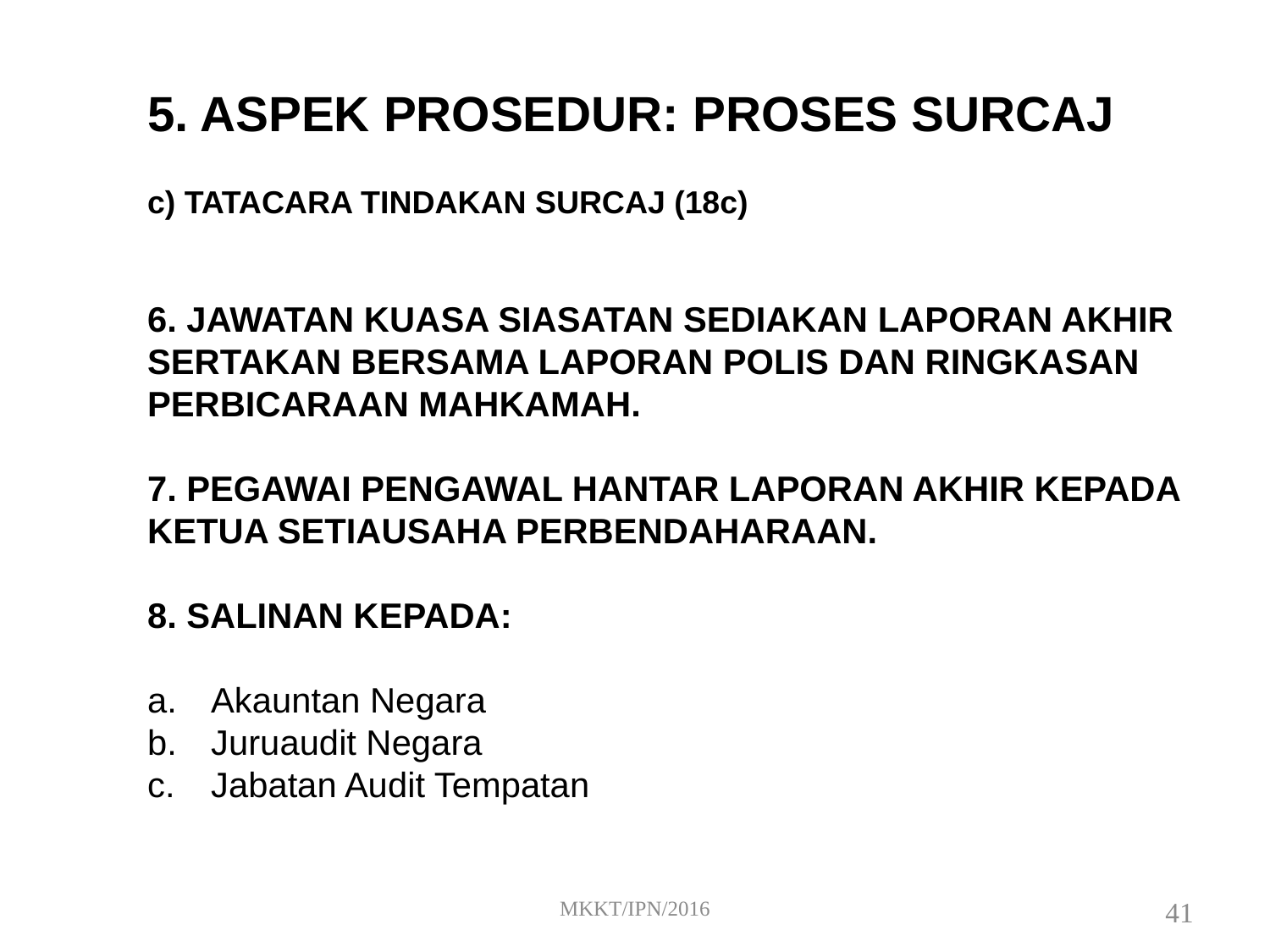

5. ASPEK PROSEDUR: PROSES SURCAJ
c) TATACARA TINDAKAN SURCAJ (18c)
6. JAWATAN KUASA SIASATAN SEDIAKAN LAPORAN AKHIR SERTAKAN BERSAMA LAPORAN POLIS DAN RINGKASAN PERBICARAAN MAHKAMAH.

7. PEGAWAI PENGAWAL HANTAR LAPORAN AKHIR KEPADA KETUA SETIAUSAHA PERBENDAHARAAN.

8. SALINAN KEPADA:

Akauntan Negara
Juruaudit Negara
Jabatan Audit Tempatan
MKKT/IPN/2016
41